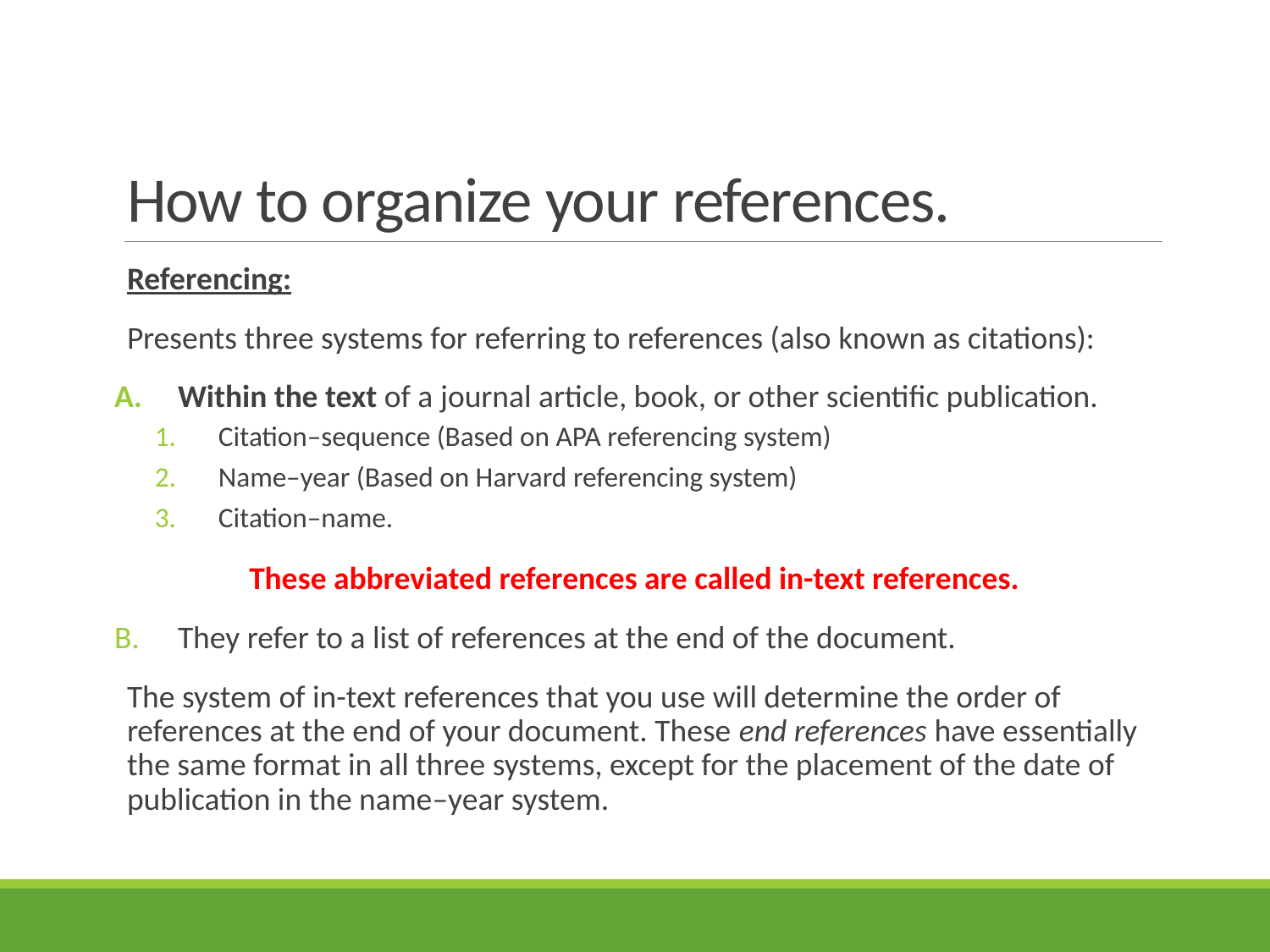

# How to organize your references.
Referencing:
Presents three systems for referring to references (also known as citations):
Within the text of a journal article, book, or other scientific publication.
Citation–sequence (Based on APA referencing system)
Name–year (Based on Harvard referencing system)
Citation–name.
These abbreviated references are called in-text references.
They refer to a list of references at the end of the document.
The system of in-text references that you use will determine the order of references at the end of your document. These end references have essentially the same format in all three systems, except for the placement of the date of publication in the name–year system.